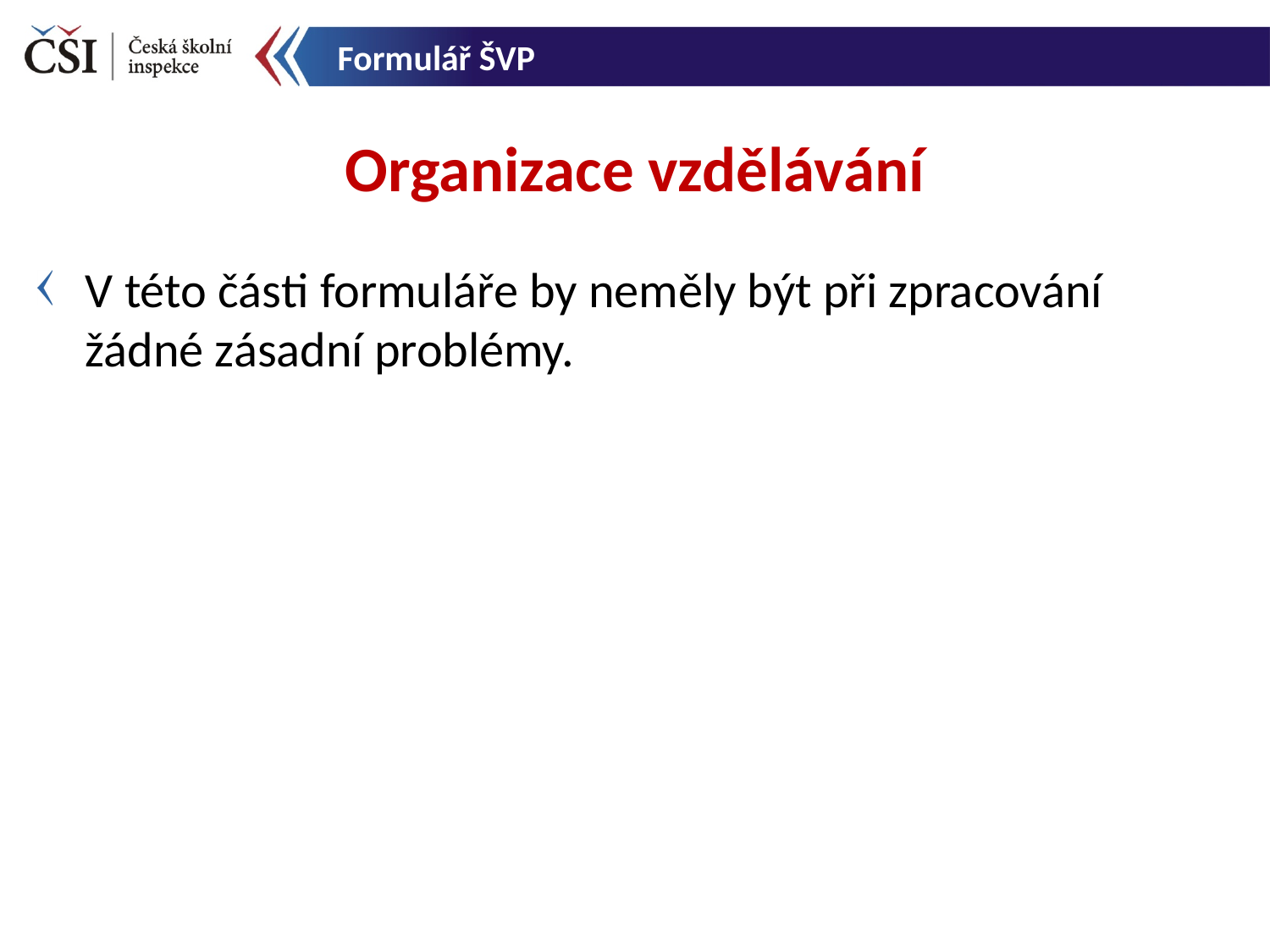

Formulář ŠVP
Organizace vzdělávání
V této části formuláře by neměly být při zpracování  žádné zásadní problémy.